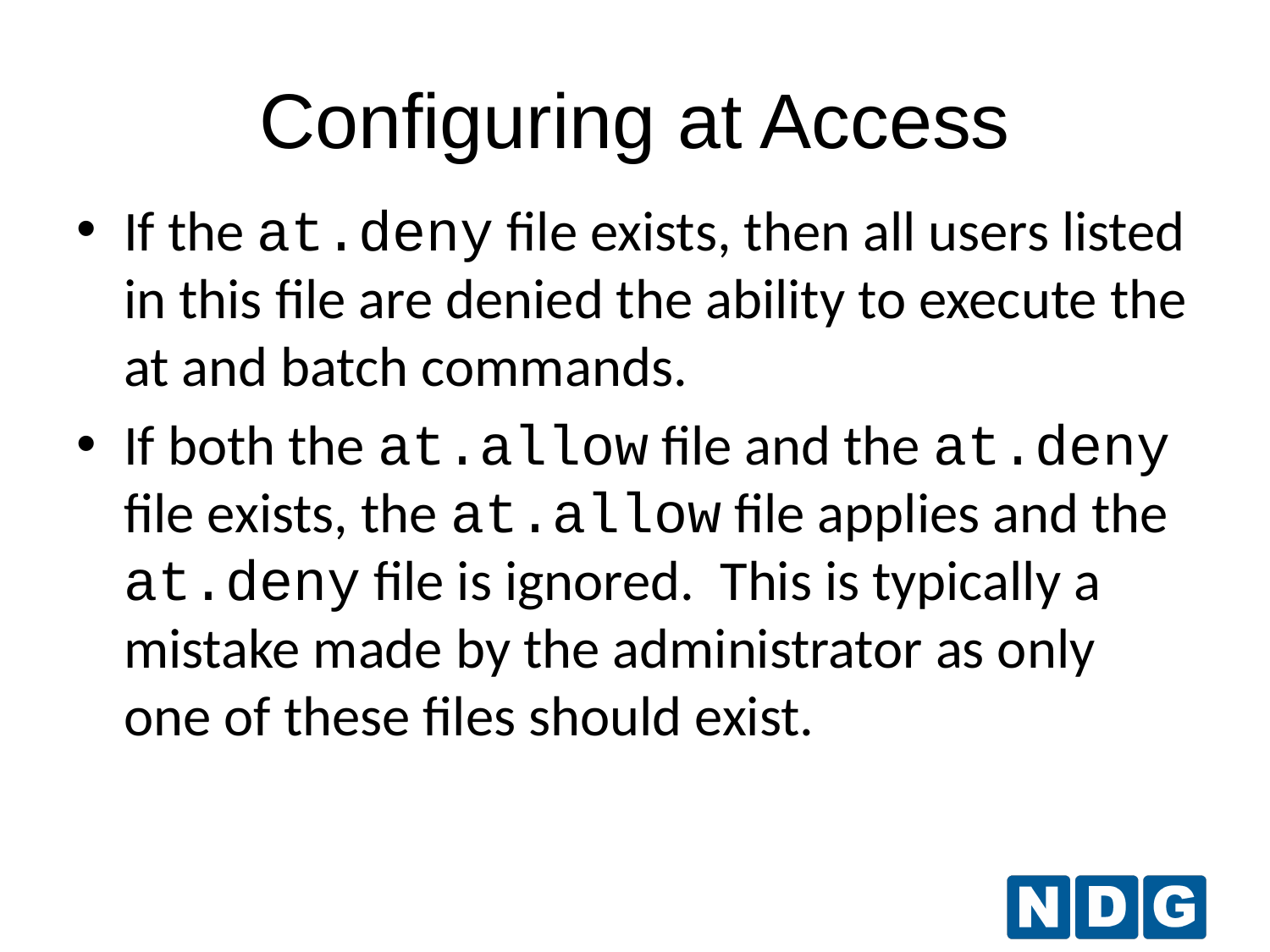

Configuring at Access
If the at.deny file exists, then all users listed in this file are denied the ability to execute the at and batch commands.
If both the at.allow file and the at.deny file exists, the at.allow file applies and the at.deny file is ignored.  This is typically a mistake made by the administrator as only one of these files should exist.